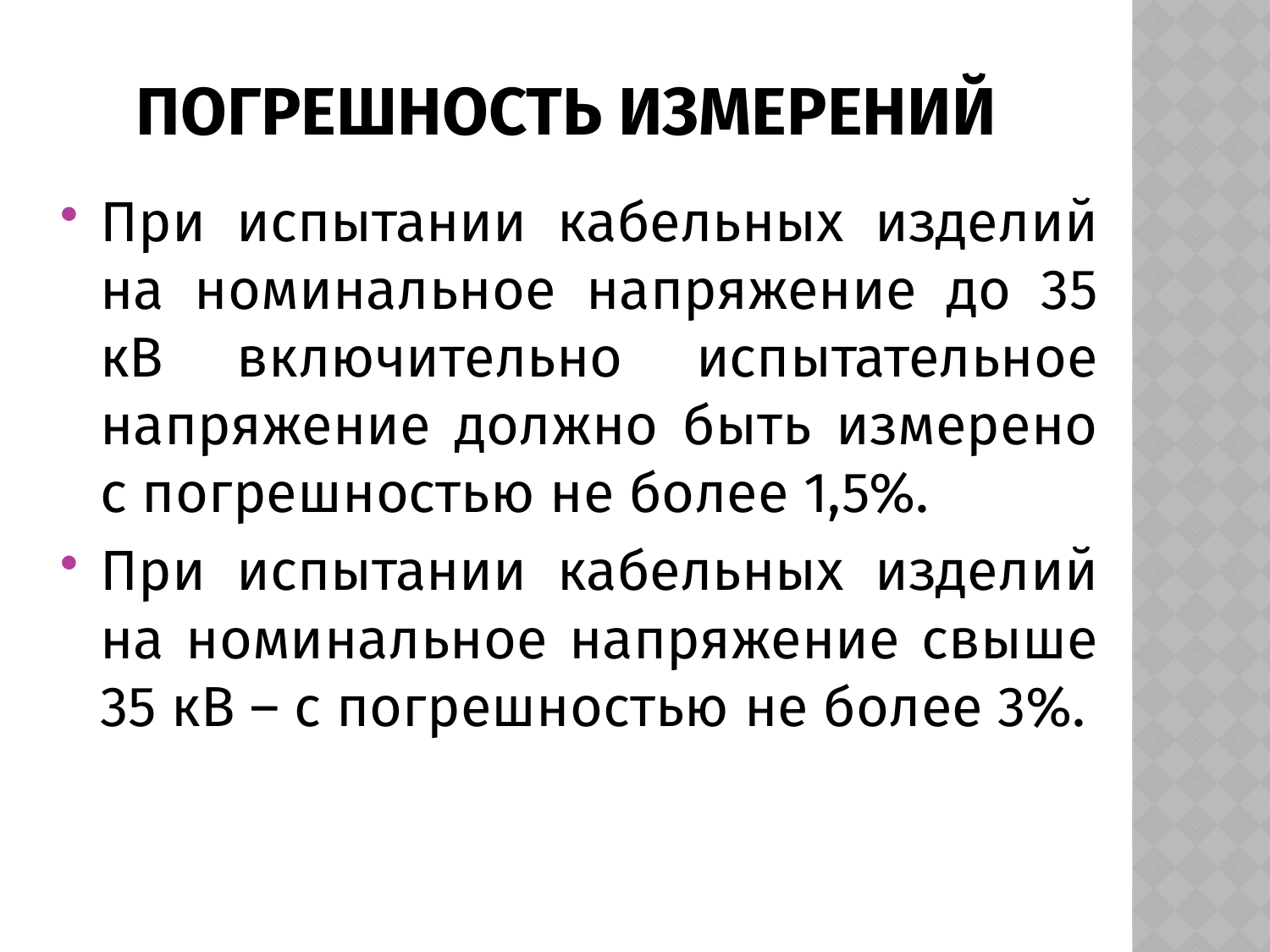

# Погрешность измерений
При испытании кабельных изделий на номинальное напряжение до 35 кВ включительно испытательное напряжение должно быть измерено с погрешностью не более 1,5%.
При испытании кабельных изделий на номинальное напряжение свыше 35 кВ – с погрешностью не более 3%.